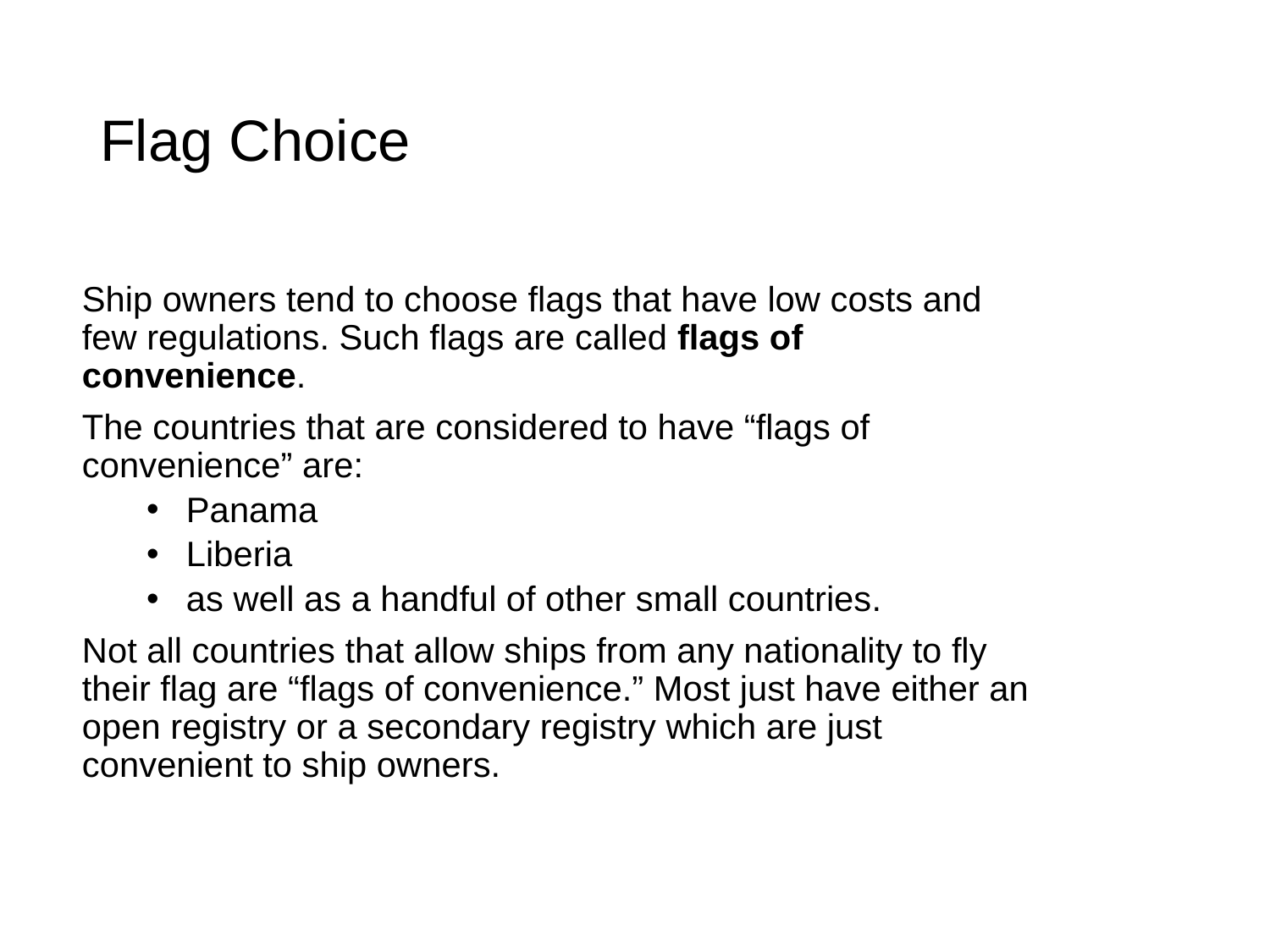

# Flag Choice
Ship owners tend to choose flags that have low costs and few regulations. Such flags are called flags of convenience.
The countries that are considered to have “flags of convenience” are:
Panama
Liberia
as well as a handful of other small countries.
Not all countries that allow ships from any nationality to fly their flag are “flags of convenience.” Most just have either an open registry or a secondary registry which are just convenient to ship owners.